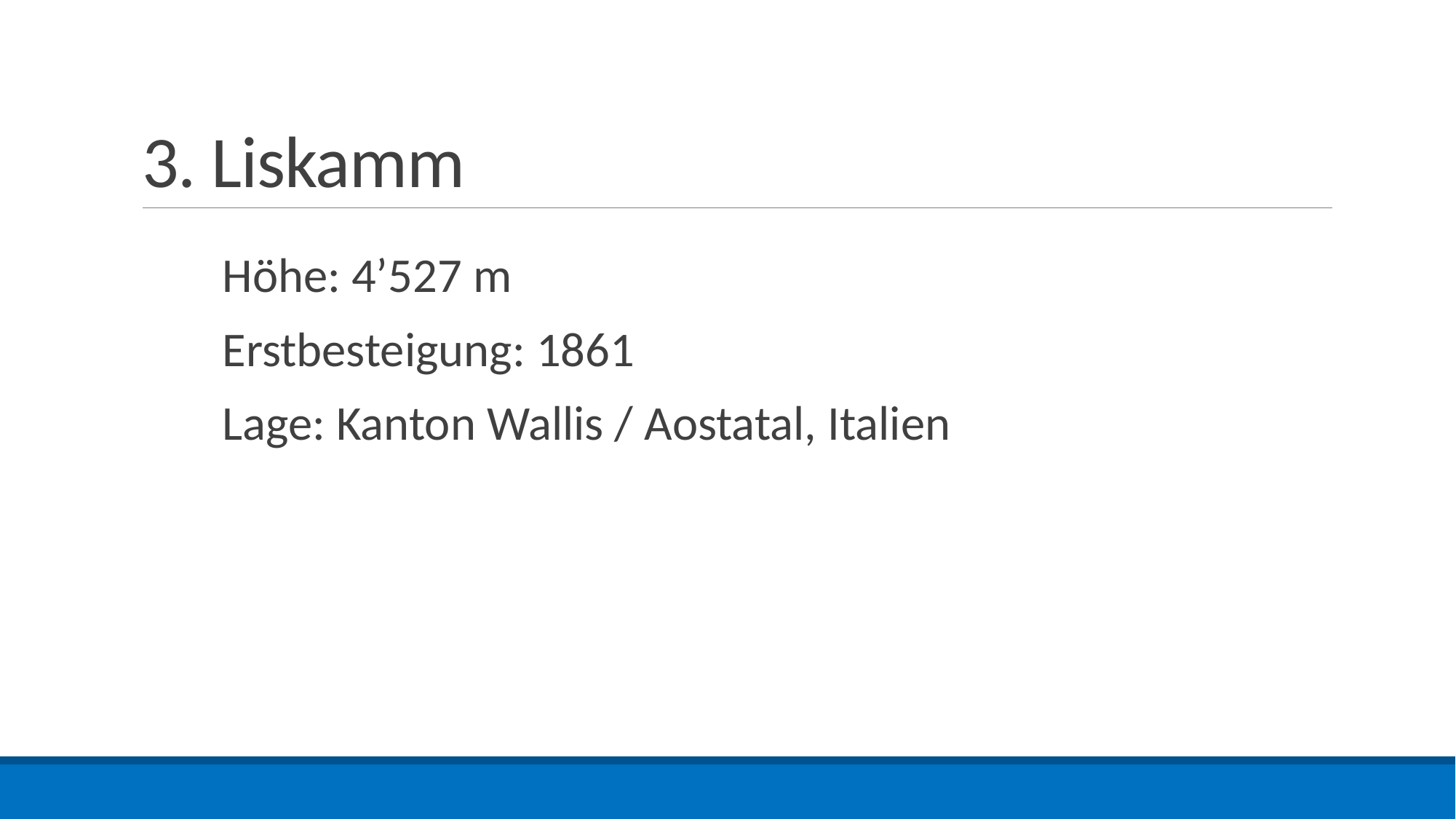

# 3. Liskamm

Höhe: 4’527 m
Erstbesteigung: 1861
Lage: Kanton Wallis / Aostatal, Italien